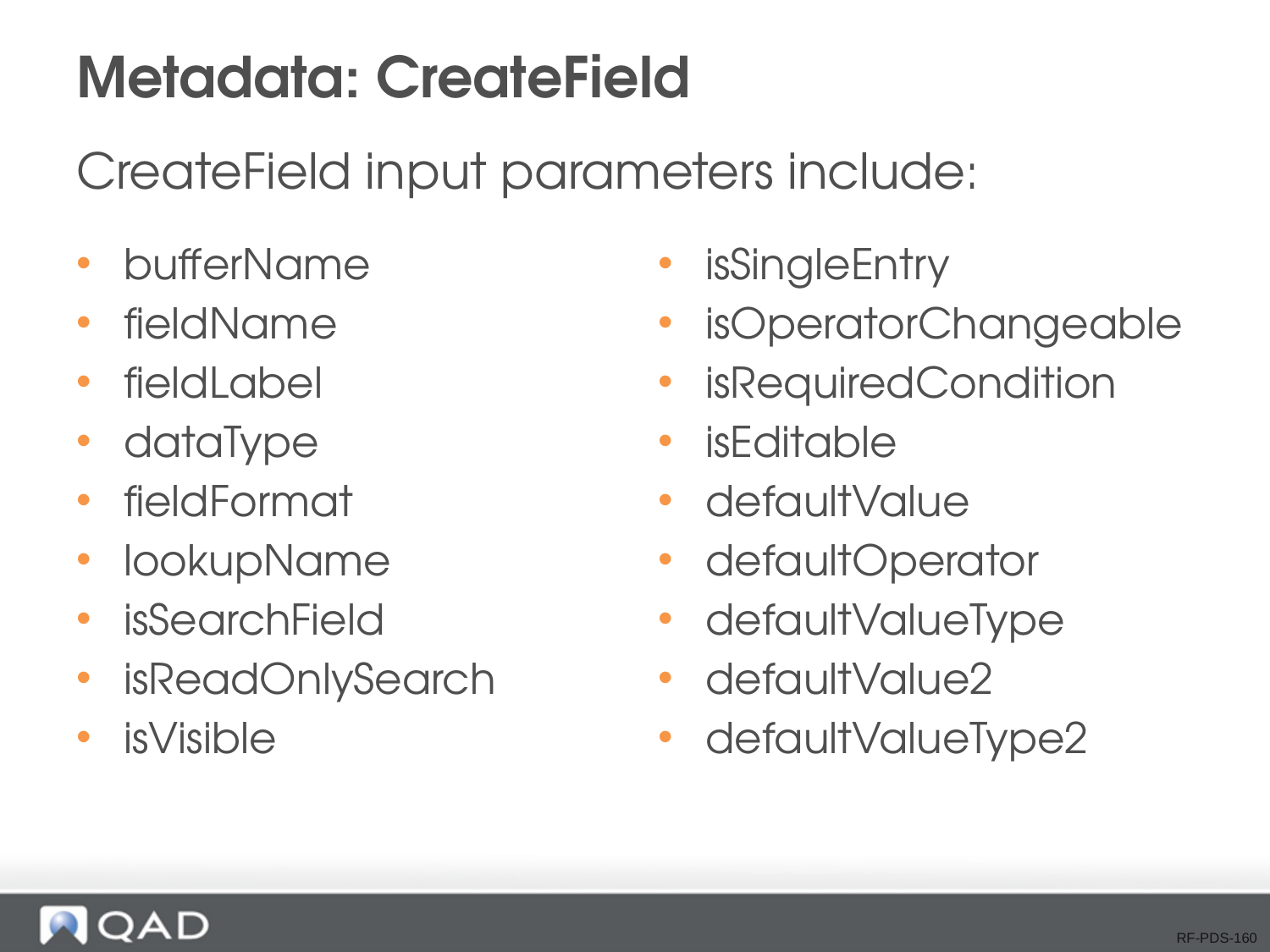

# Metadata: CreateField
CreateField input parameters include:
bufferName
fieldName
fieldLabel
dataType
fieldFormat
lookupName
isSearchField
isReadOnlySearch
isVisible
isSingleEntry
isOperatorChangeable
isRequiredCondition
isEditable
defaultValue
defaultOperator
defaultValueType
defaultValue2
defaultValueType2
RF-PDS-160